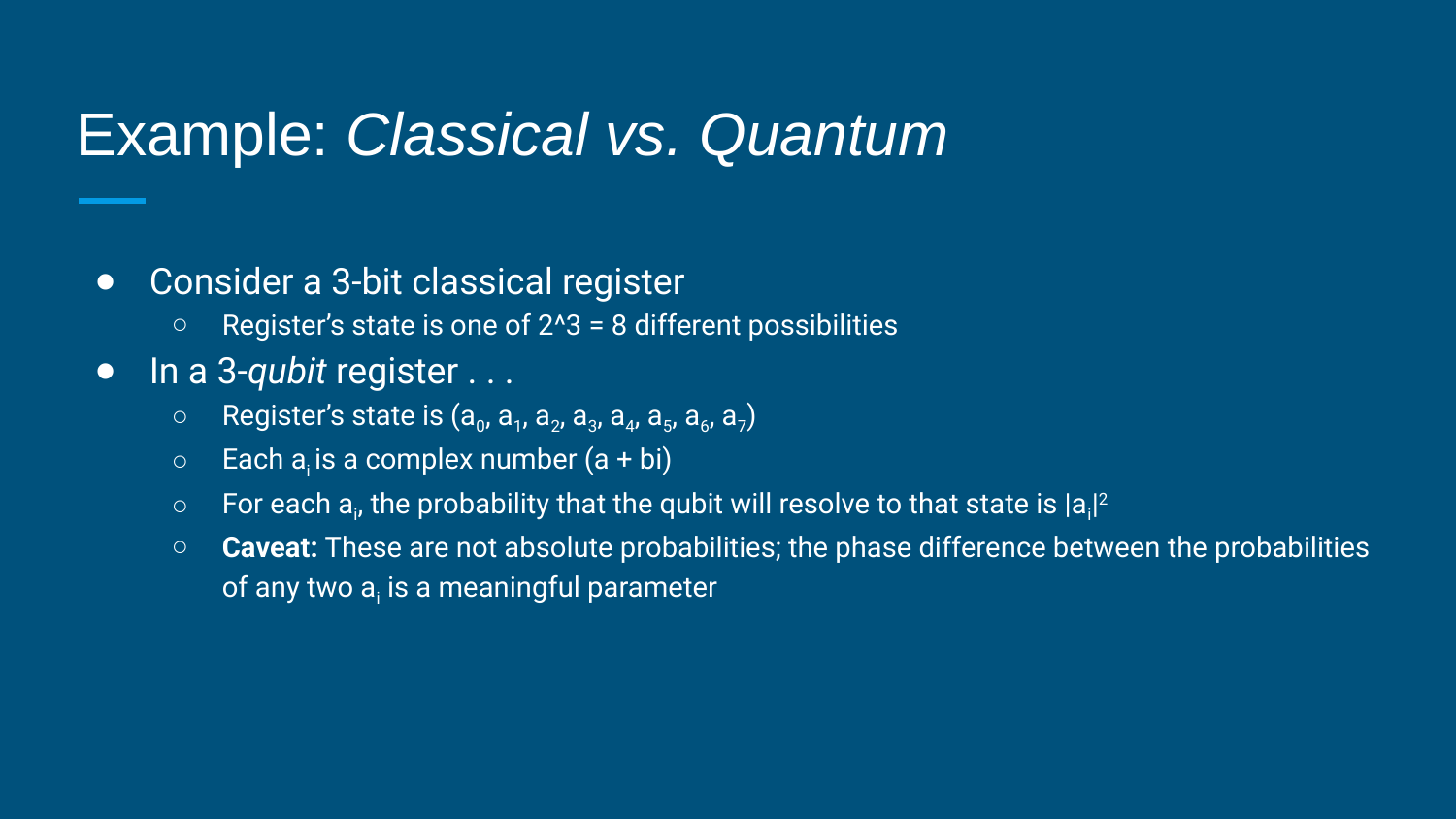

# Example: Classical vs. Quantum
Consider a 3-bit classical register
Register’s state is one of 2^3 = 8 different possibilities
In a 3-qubit register . . .
Register’s state is (a0, a1, a2, a3, a4, a5, a6, a7)
Each ai is a complex number (a + bi)
For each ai, the probability that the qubit will resolve to that state is |ai|2
Caveat: These are not absolute probabilities; the phase difference between the probabilities of any two ai is a meaningful parameter